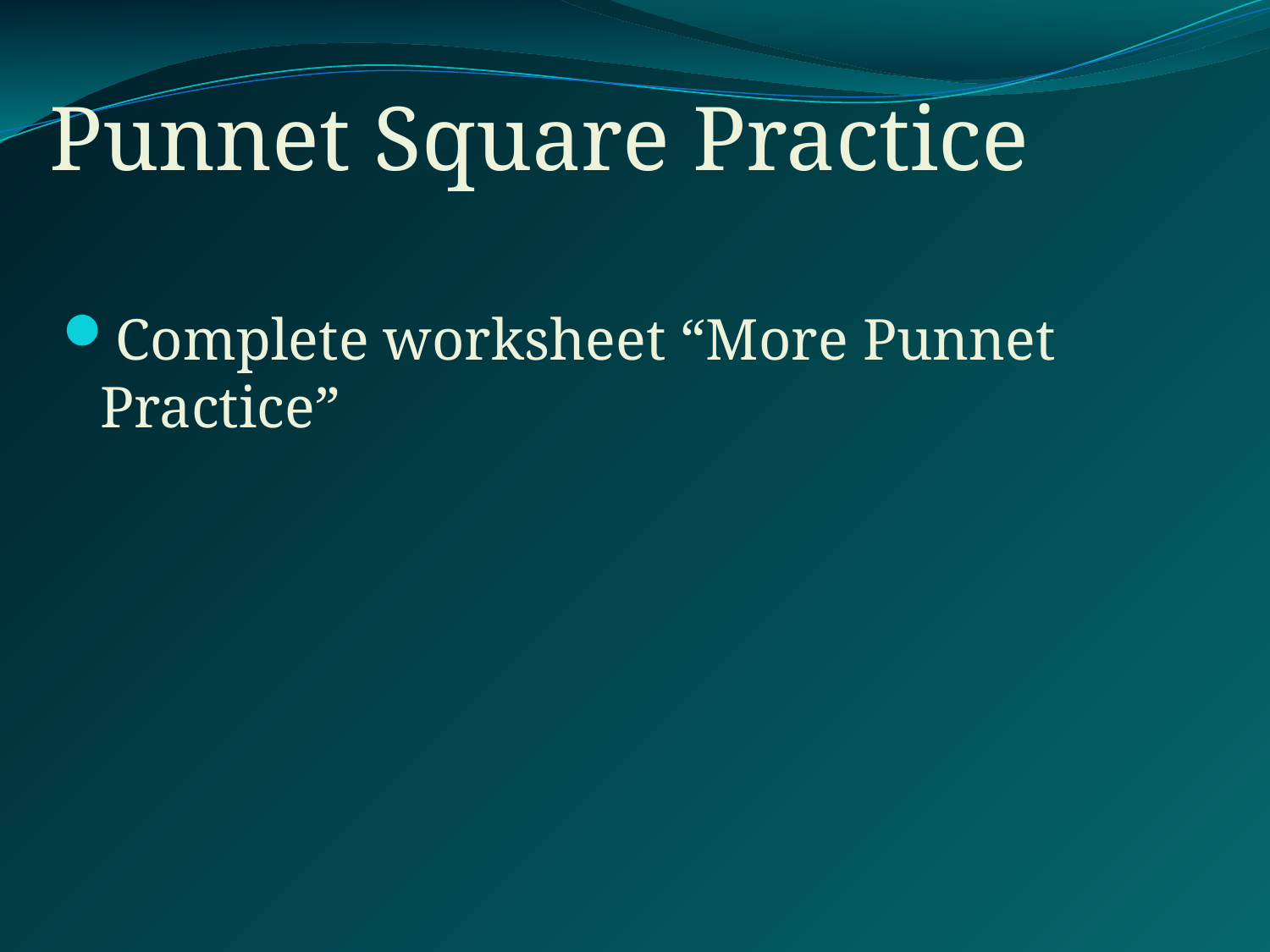

# Punnet Square Practice

Complete worksheet “More Punnet Practice”